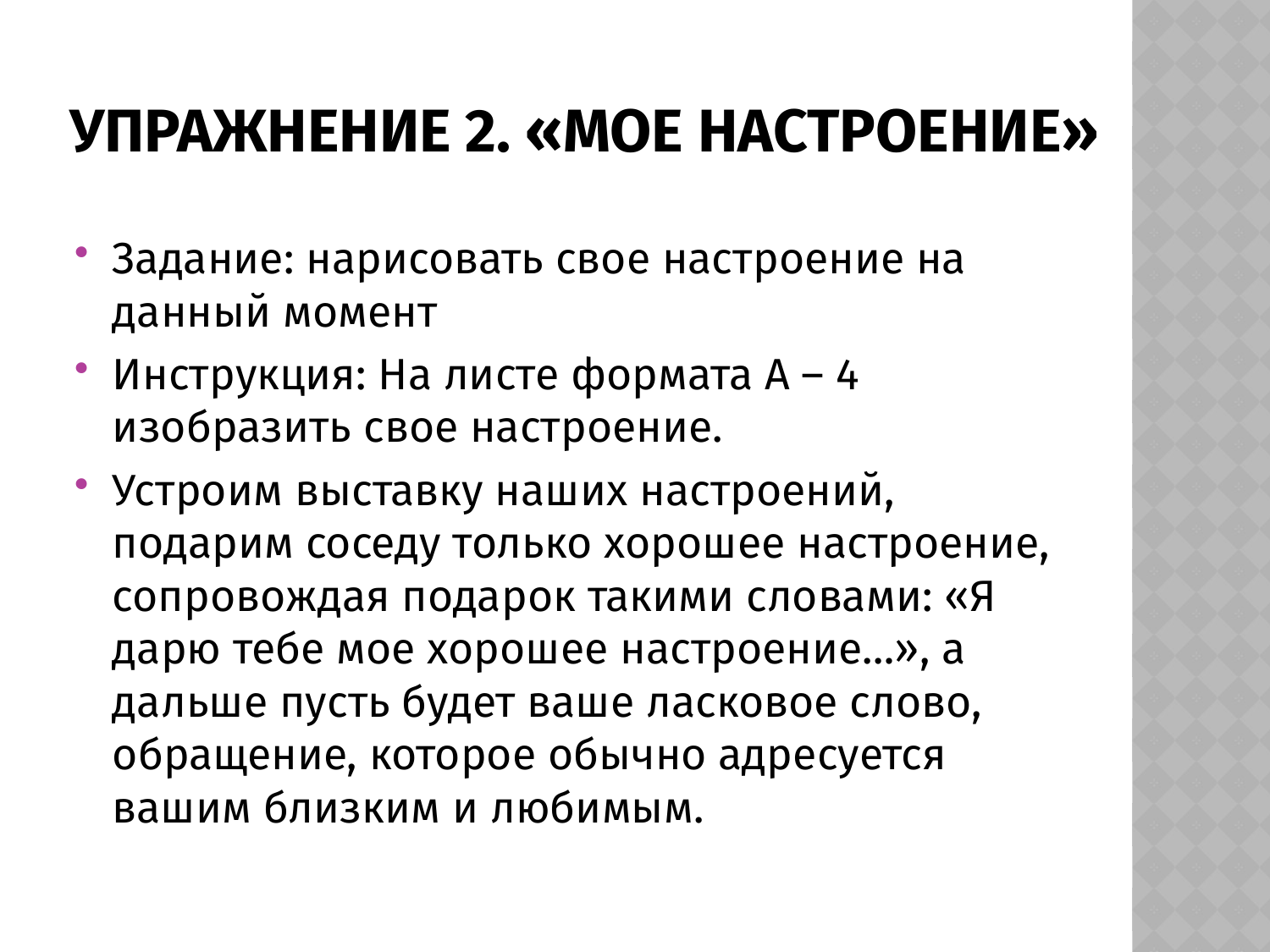

# Упражнение 2. «Мое настроение»
Задание: нарисовать свое настроение на данный момент
Инструкция: На листе формата А – 4 изобразить свое настроение.
Устроим выставку наших настроений, подарим соседу только хорошее настроение, сопровождая подарок такими словами: «Я дарю тебе мое хорошее настроение…», а дальше пусть будет ваше ласковое слово, обращение, которое обычно адресуется вашим близким и любимым.